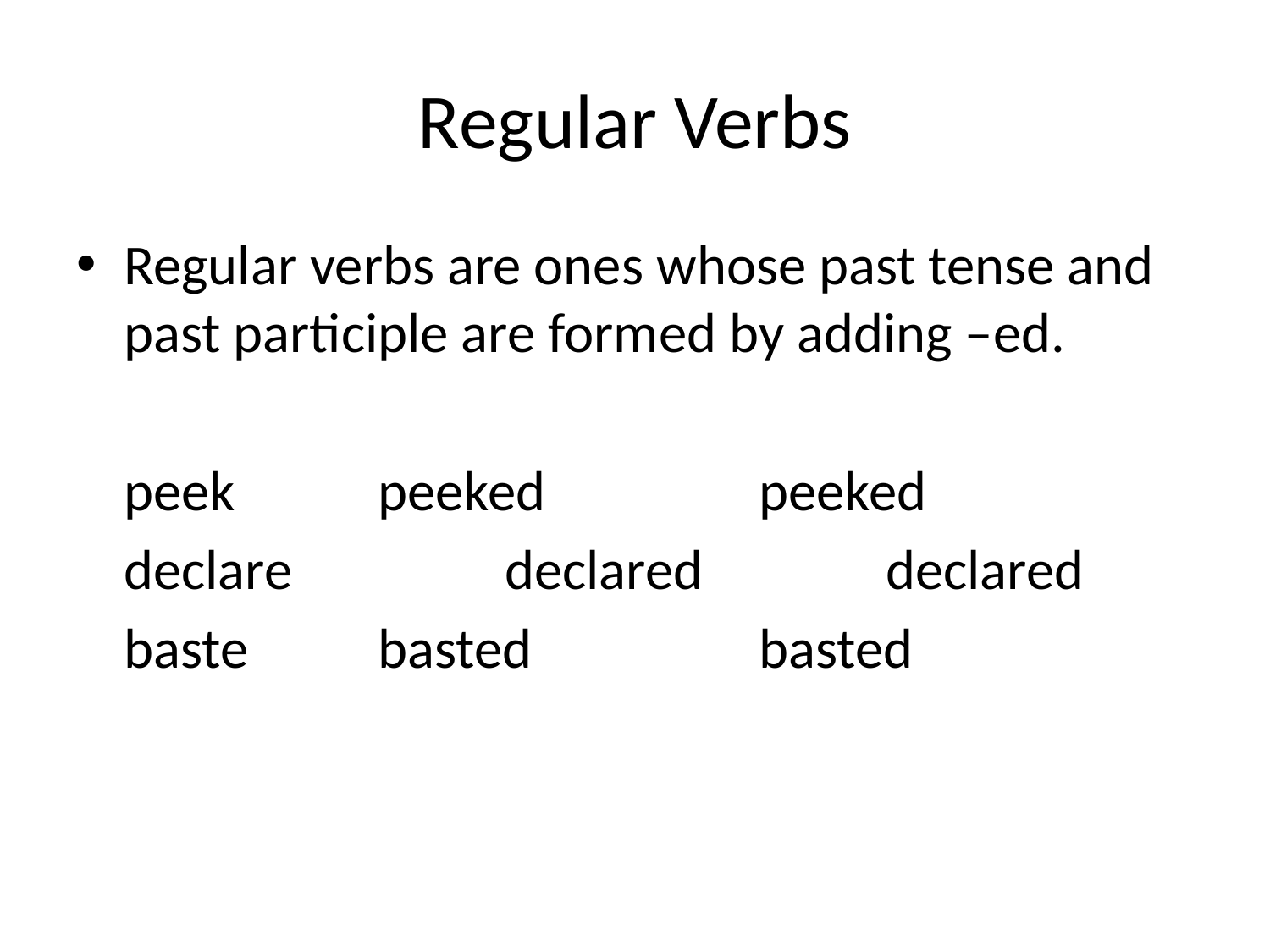

# Regular Verbs
Regular verbs are ones whose past tense and past participle are formed by adding –ed.

	peek		peeked		peeked
	declare		declared		declared
	baste		basted		basted